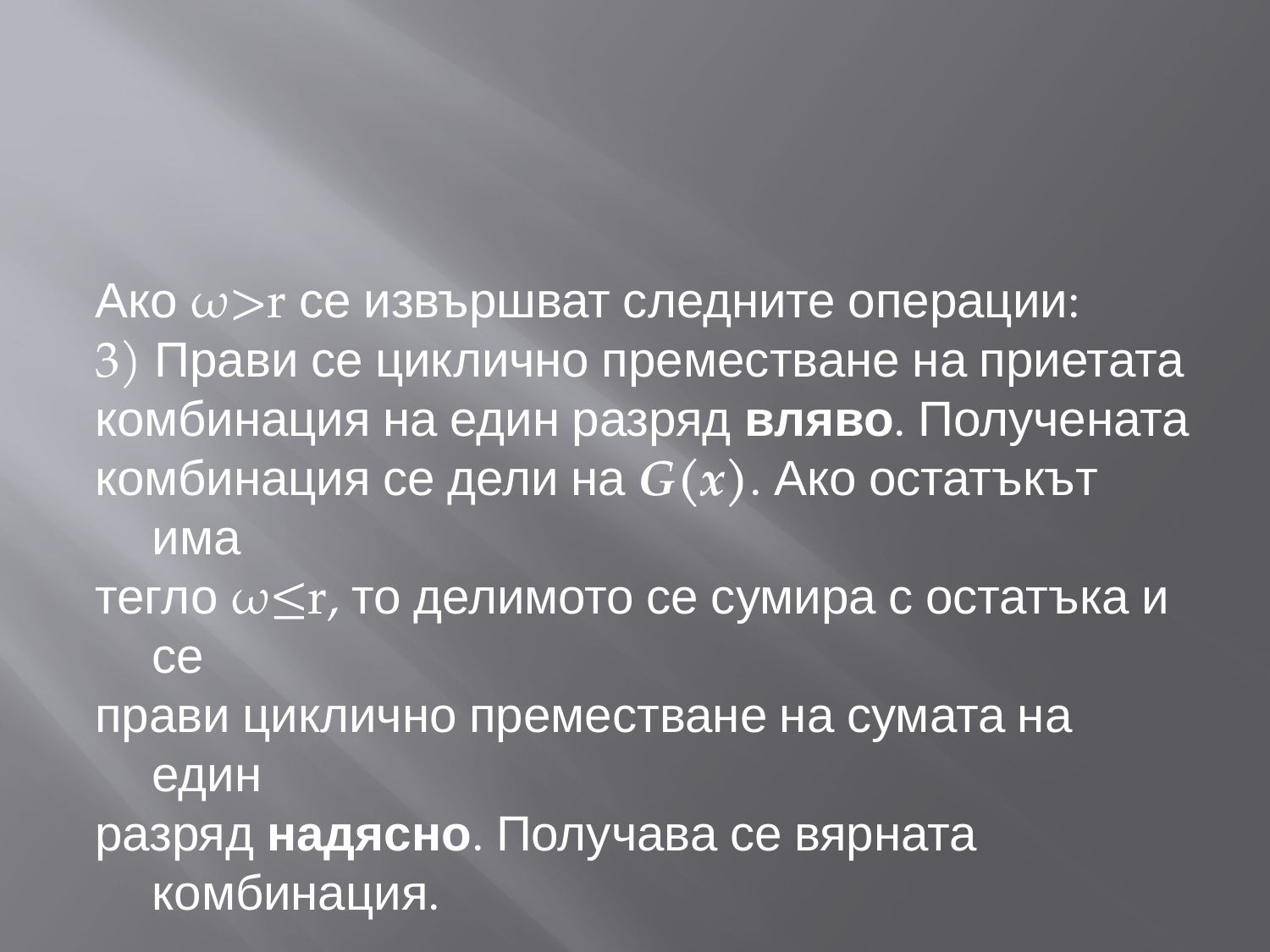

Ако ω>r се извършват следните операции:
3) Прави се циклично преместване на приетата
комбинация на един разряд вляво. Получената
комбинация се дели на G(x). Ако остатъкът има
тегло ω≤r, то делимото се сумира с остатъка и се
прави циклично преместване на сумата на един
разряд надясно. Получава се вярната комбинация.